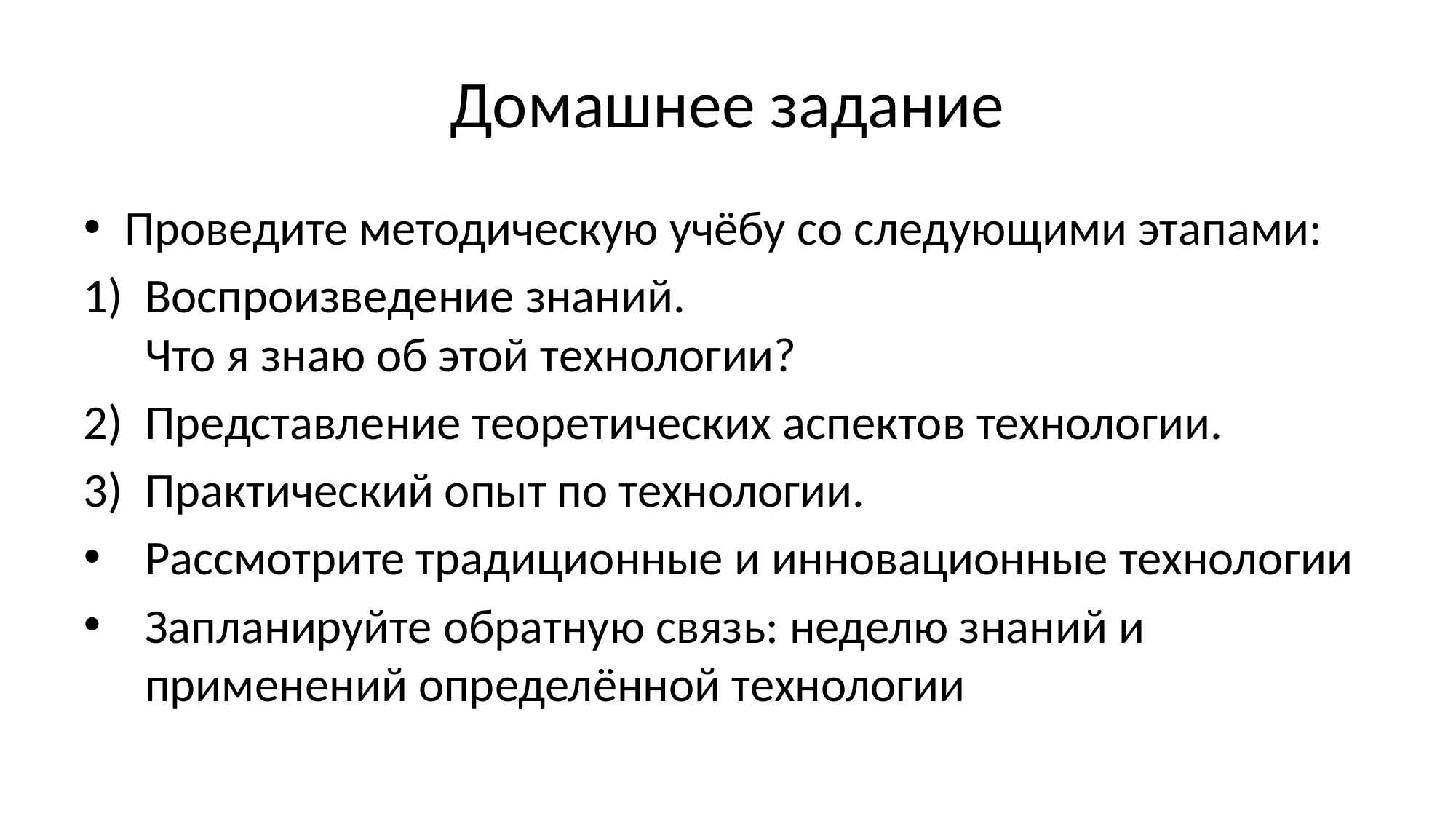

# Домашнее задание
Проведите методическую учёбу со следующими этапами:
Воспроизведение знаний.
Что я знаю об этой технологии?
Представление теоретических аспектов технологии.
Практический опыт по технологии.
Рассмотрите традиционные и инновационные технологии
Запланируйте обратную связь: неделю знаний и применений определённой технологии